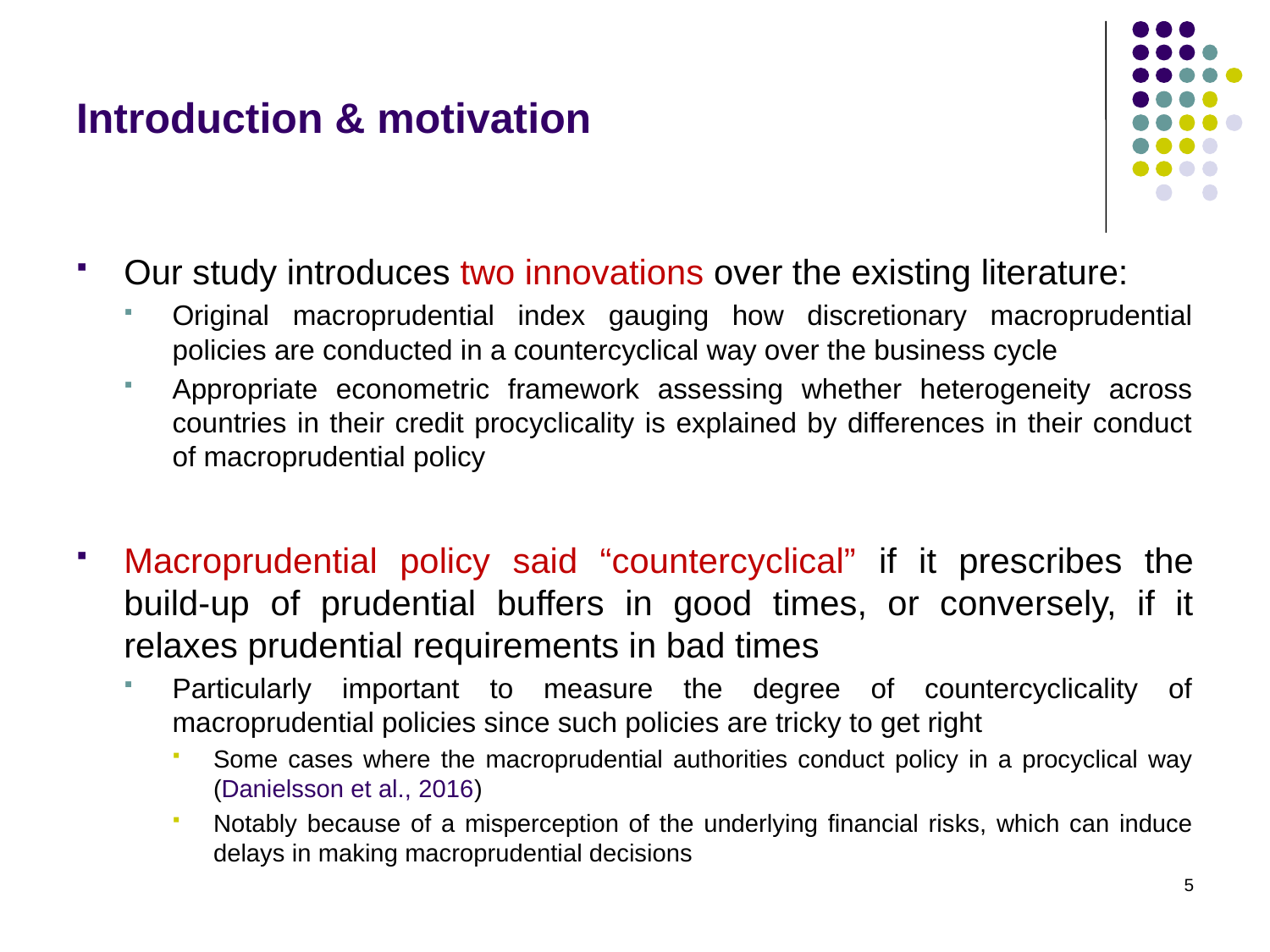

# Introduction & motivation
Our study introduces two innovations over the existing literature:
Original macroprudential index gauging how discretionary macroprudential policies are conducted in a countercyclical way over the business cycle
Appropriate econometric framework assessing whether heterogeneity across countries in their credit procyclicality is explained by differences in their conduct of macroprudential policy

Macroprudential policy said “countercyclical” if it prescribes the build-up of prudential buffers in good times, or conversely, if it relaxes prudential requirements in bad times
Particularly important to measure the degree of countercyclicality of macroprudential policies since such policies are tricky to get right
Some cases where the macroprudential authorities conduct policy in a procyclical way (Danielsson et al., 2016)
Notably because of a misperception of the underlying financial risks, which can induce delays in making macroprudential decisions

5